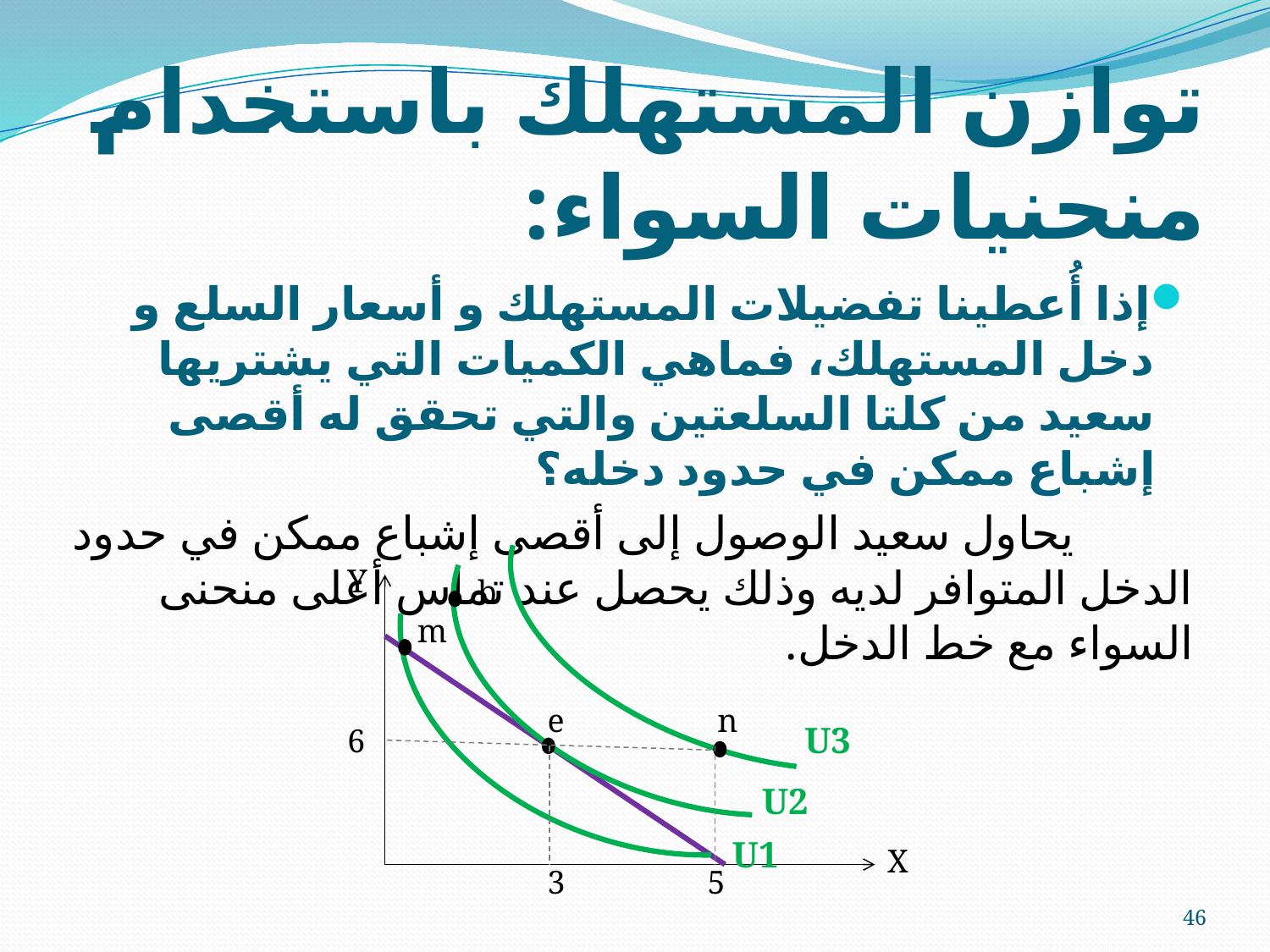

# توازن المستهلك باستخدام منحنيات السواء:
إذا أُعطينا تفضيلات المستهلك و أسعار السلع و دخل المستهلك، فماهي الكميات التي يشتريها سعيد من كلتا السلعتين والتي تحقق له أقصى إشباع ممكن في حدود دخله؟
          يحاول سعيد الوصول إلى أقصى إشباع ممكن في حدود الدخل المتوافر لديه وذلك يحصل عند تماس أعلى منحنى السواء مع خط الدخل.

Y
b

m

e
n
U3
6

U2
U1
X
3
5
46